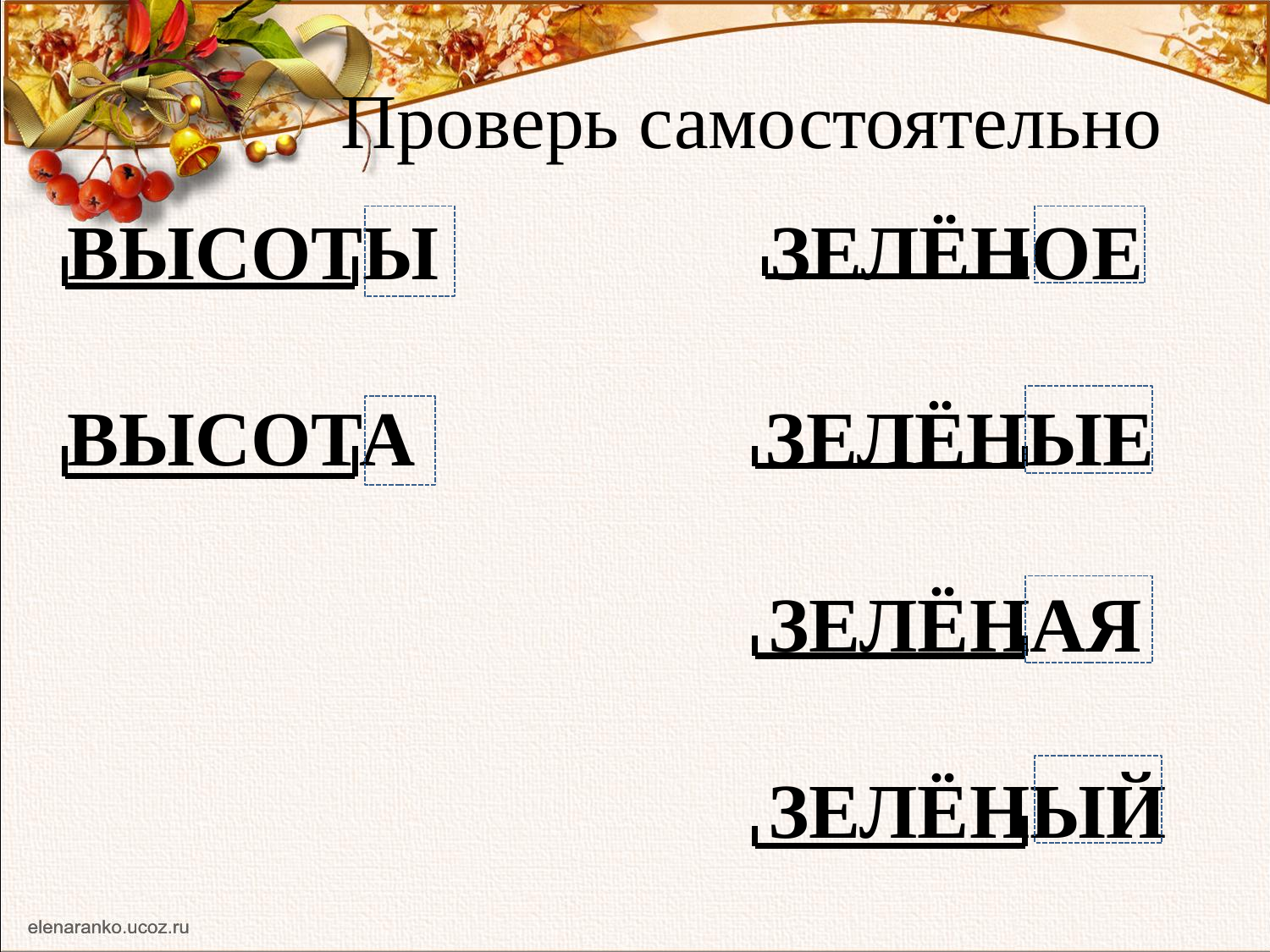

# Проверь самостоятельно
ВЫСОТЫ                 ЗЕЛЁНОЕ
ВЫСОТА                  ЗЕЛЁНЫЕ

                                    ЗЕЛЁНАЯ

                                    ЗЕЛЁНЫЙ